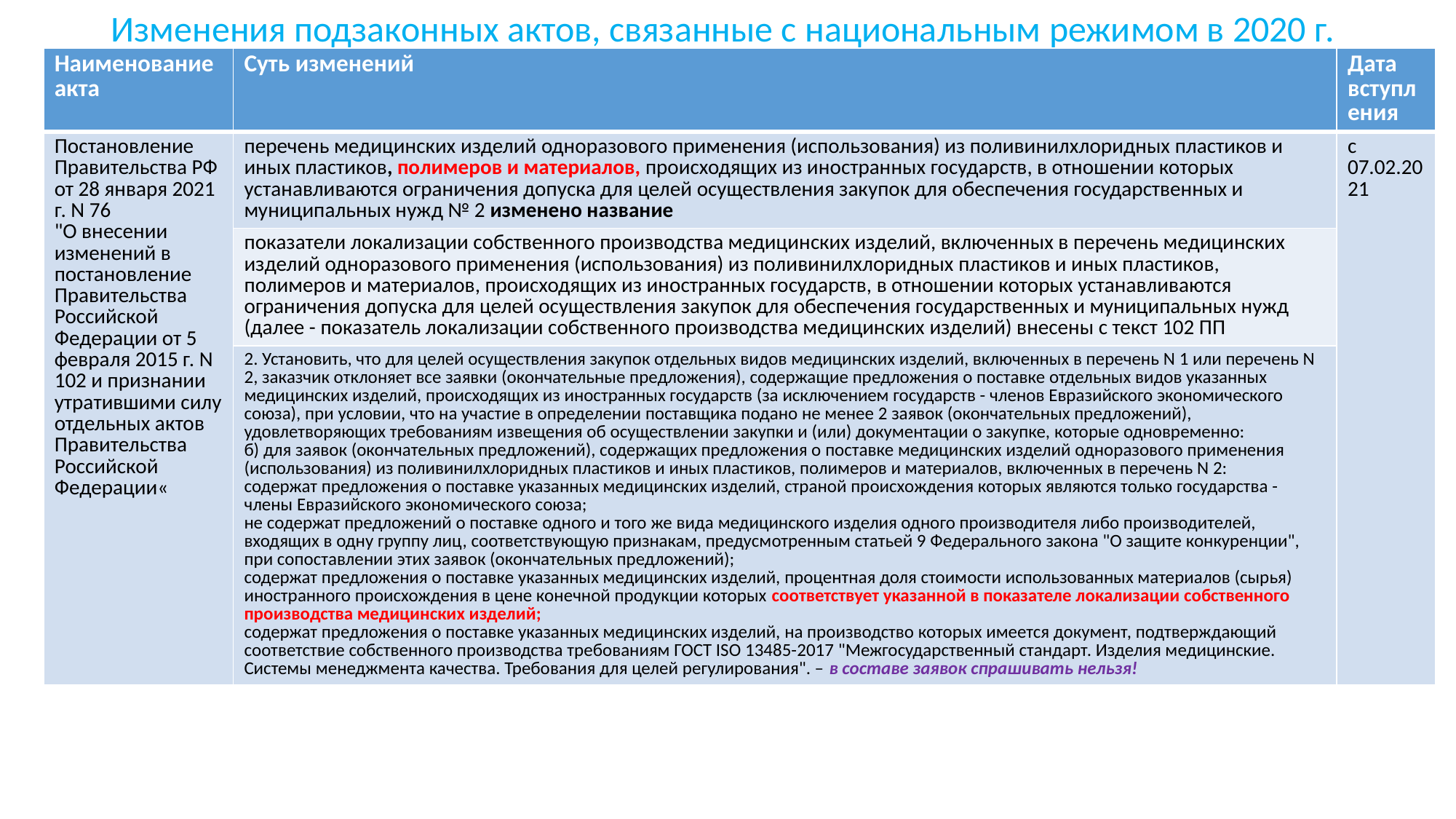

# Изменения подзаконных актов, связанные с национальным режимом в 2020 г.
| Наименование акта | Суть изменений | Дата вступления |
| --- | --- | --- |
| Постановление Правительства РФ от 28 января 2021 г. N 76 "О внесении изменений в постановление Правительства Российской Федерации от 5 февраля 2015 г. N 102 и признании утратившими силу отдельных актов Правительства Российской Федерации« | перечень медицинских изделий одноразового применения (использования) из поливинилхлоридных пластиков и иных пластиков, полимеров и материалов, происходящих из иностранных государств, в отношении которых устанавливаются ограничения допуска для целей осуществления закупок для обеспечения государственных и муниципальных нужд № 2 изменено название | с 07.02.2021 |
|  | показатели локализации собственного производства медицинских изделий, включенных в перечень медицинских изделий одноразового применения (использования) из поливинилхлоридных пластиков и иных пластиков, полимеров и материалов, происходящих из иностранных государств, в отношении которых устанавливаются ограничения допуска для целей осуществления закупок для обеспечения государственных и муниципальных нужд (далее - показатель локализации собственного производства медицинских изделий) внесены с текст 102 ПП |  |
|  | 2. Установить, что для целей осуществления закупок отдельных видов медицинских изделий, включенных в перечень N 1 или перечень N 2, заказчик отклоняет все заявки (окончательные предложения), содержащие предложения о поставке отдельных видов указанных медицинских изделий, происходящих из иностранных государств (за исключением государств - членов Евразийского экономического союза), при условии, что на участие в определении поставщика подано не менее 2 заявок (окончательных предложений), удовлетворяющих требованиям извещения об осуществлении закупки и (или) документации о закупке, которые одновременно: б) для заявок (окончательных предложений), содержащих предложения о поставке медицинских изделий одноразового применения (использования) из поливинилхлоридных пластиков и иных пластиков, полимеров и материалов, включенных в перечень N 2: содержат предложения о поставке указанных медицинских изделий, страной происхождения которых являются только государства - члены Евразийского экономического союза; не содержат предложений о поставке одного и того же вида медицинского изделия одного производителя либо производителей, входящих в одну группу лиц, соответствующую признакам, предусмотренным статьей 9 Федерального закона "О защите конкуренции", при сопоставлении этих заявок (окончательных предложений); содержат предложения о поставке указанных медицинских изделий, процентная доля стоимости использованных материалов (сырья) иностранного происхождения в цене конечной продукции которых соответствует указанной в показателе локализации собственного производства медицинских изделий; содержат предложения о поставке указанных медицинских изделий, на производство которых имеется документ, подтверждающий соответствие собственного производства требованиям ГОСТ ISO 13485-2017 "Межгосударственный стандарт. Изделия медицинские. Системы менеджмента качества. Требования для целей регулирования". – в составе заявок спрашивать нельзя! |  |